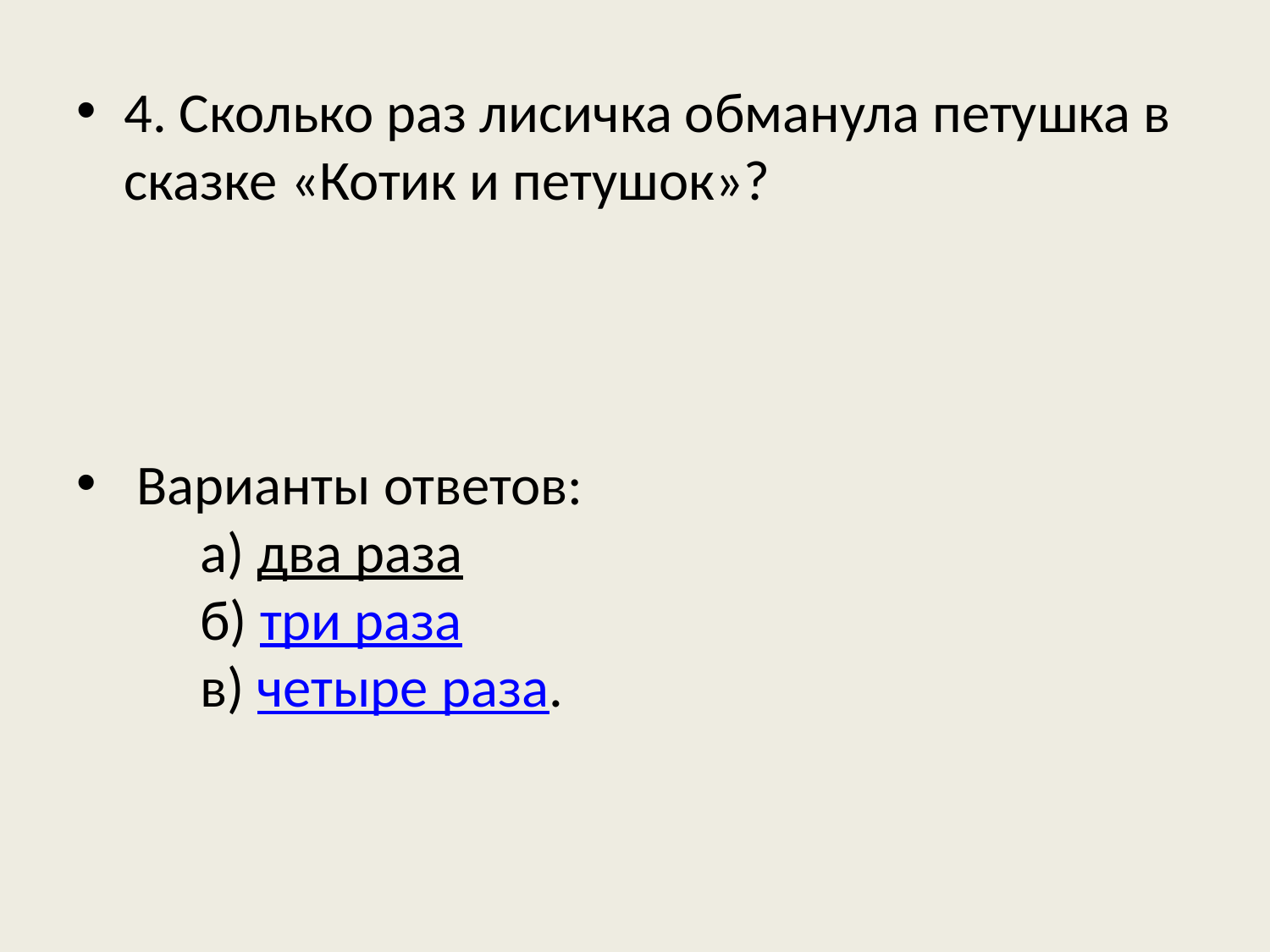

4. Сколько раз лисичка обманула петушка в сказке «Котик и петушок»?

 Варианты ответов:
      а) два раза
      б) три раза
      в) четыре раза.